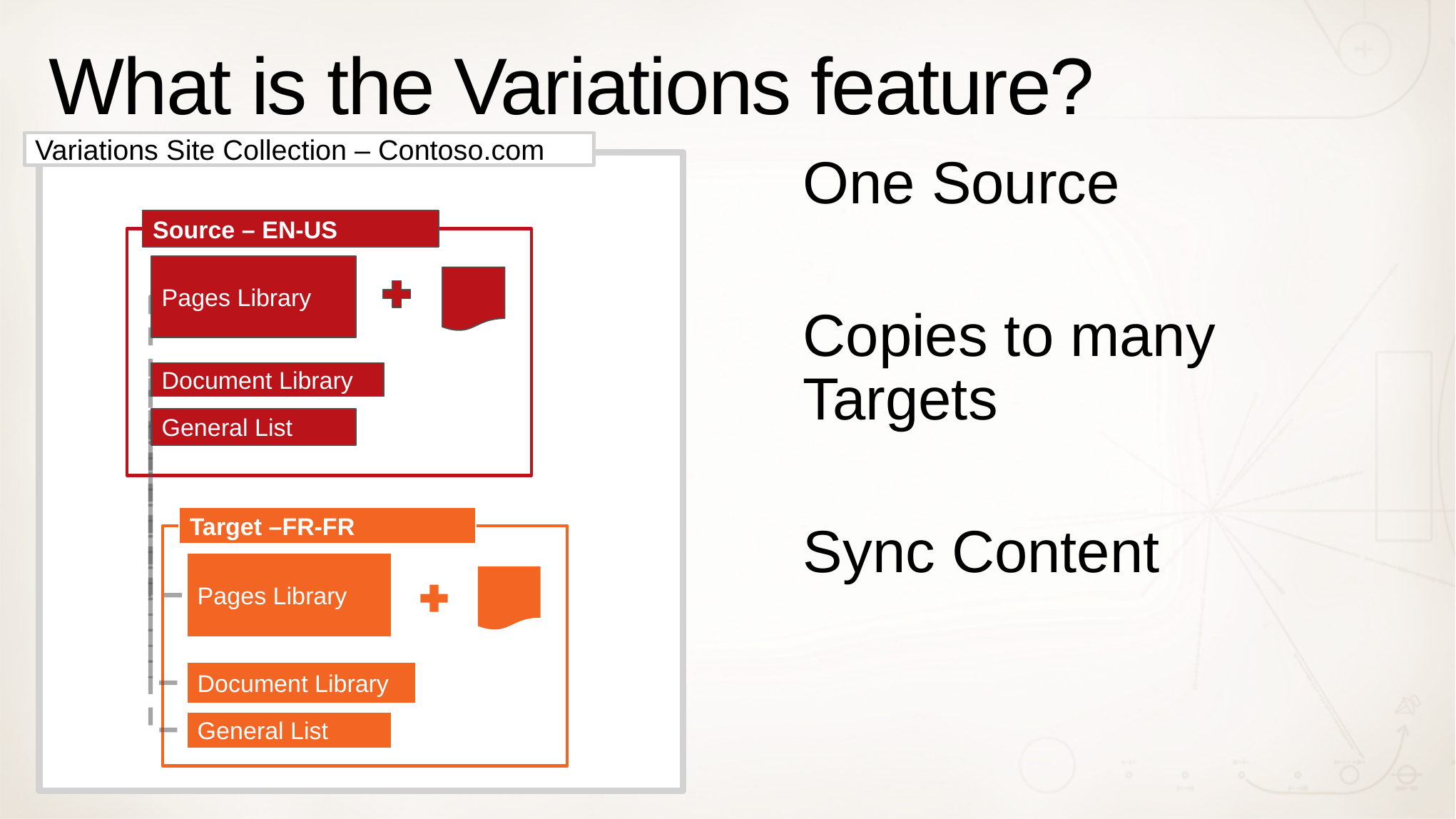

# What is the Variations feature?
Variations Site Collection – Contoso.com
One Source

Copies to many Targets

Sync Content

Source – EN-US

Pages Library

Document Library
General List
Target –FR-FR

Pages Library

Document Library
General List